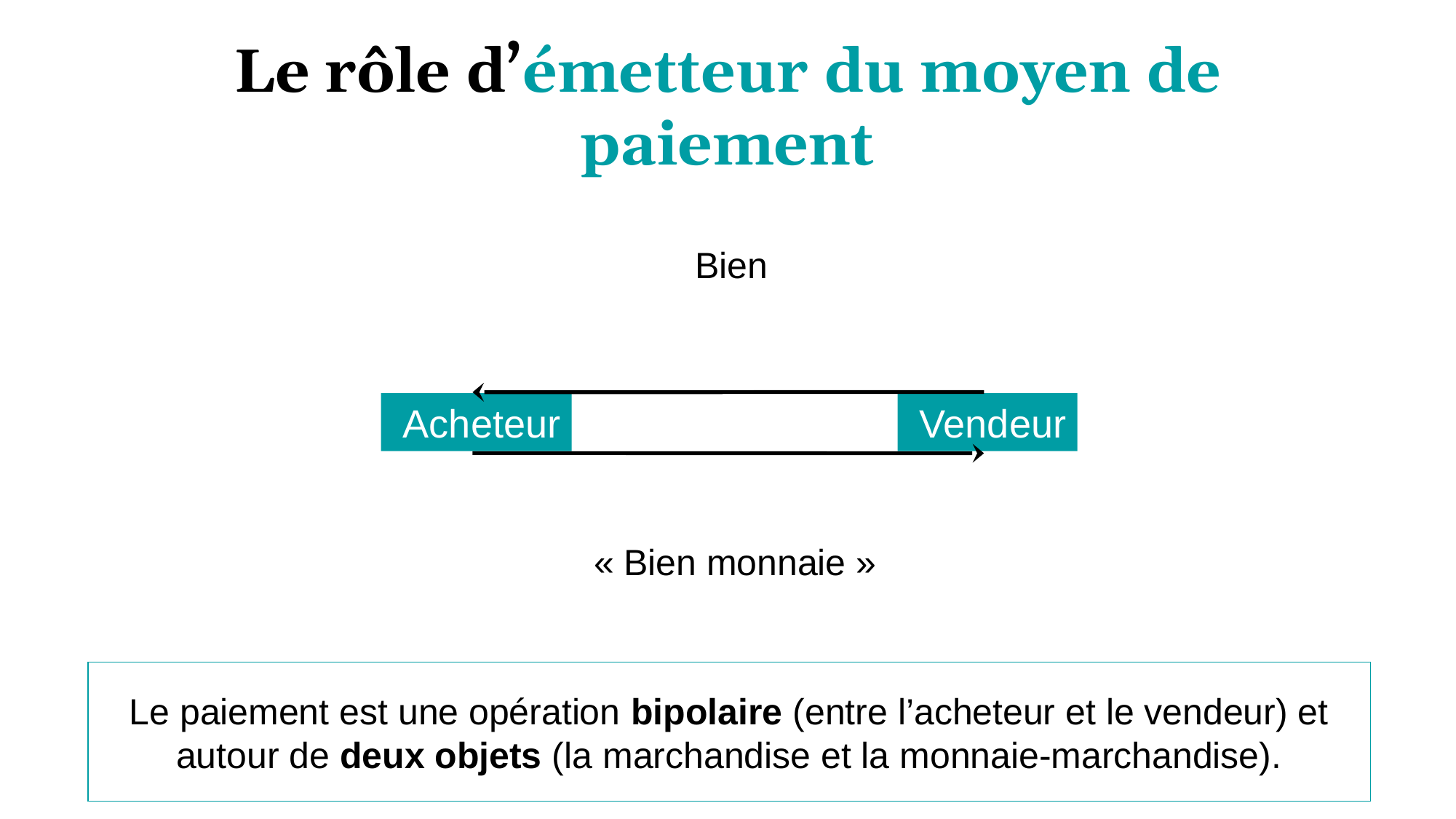

# Le rôle d’émetteur du moyen de paiement
Bien
 Acheteur
 Vendeur
« Bien monnaie »
Le paiement est une opération bipolaire (entre l’acheteur et le vendeur) et autour de deux objets (la marchandise et la monnaie-marchandise).